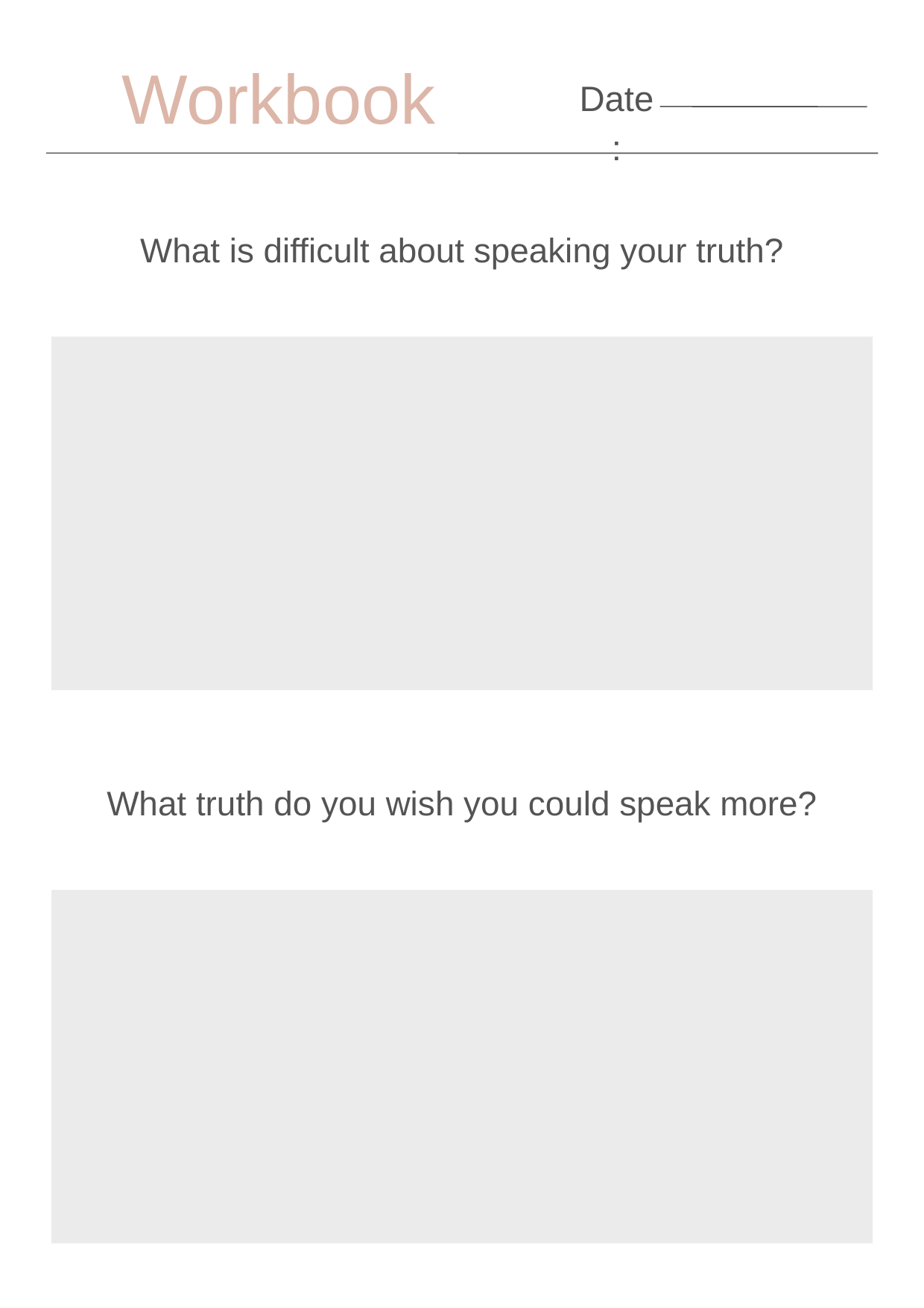

Workbook
Date:

What is difficult about speaking your truth?

What truth do you wish you could speak more?